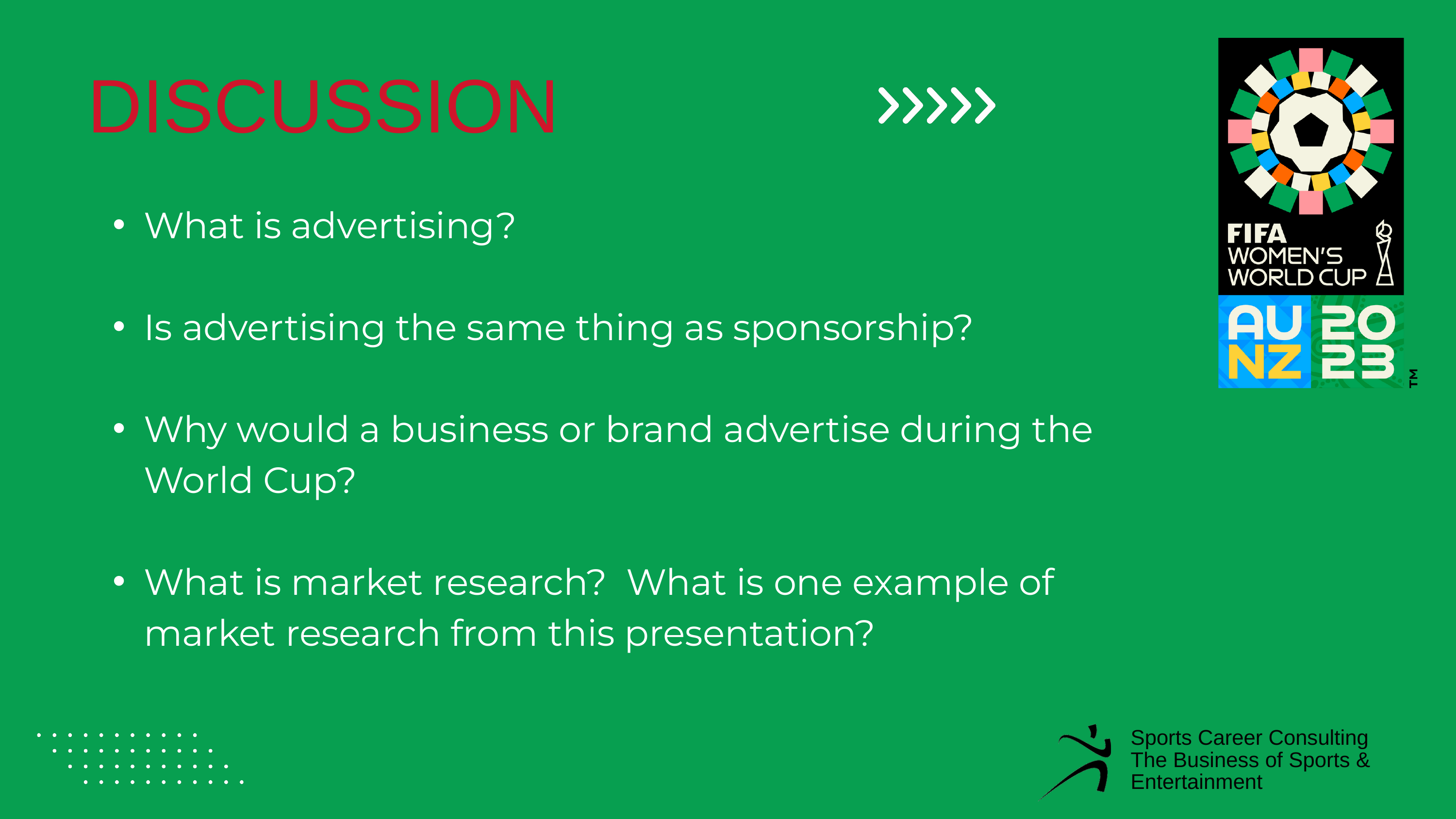

DISCUSSION

What is advertising?

Is advertising the same thing as sponsorship?

Why would a business or brand advertise during the World Cup?

What is market research?  What is one example of market research from this presentation?

Sports Career Consulting
The Business of Sports & Entertainment